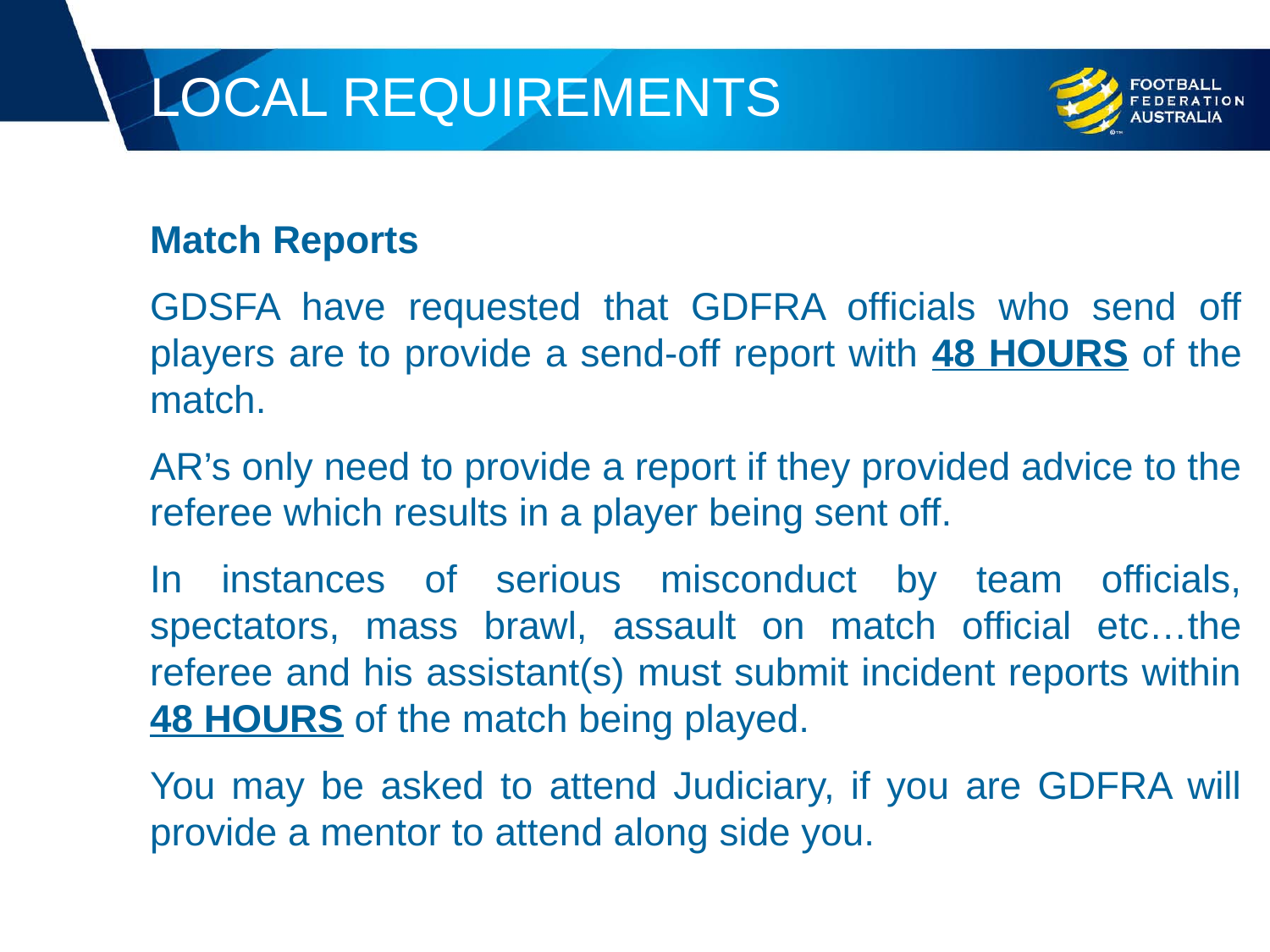

# LOCAL REQUIREMENTS
Match Reports
GDSFA have requested that GDFRA officials who send off players are to provide a send-off report with 48 HOURS of the match.
AR’s only need to provide a report if they provided advice to the referee which results in a player being sent off.
In instances of serious misconduct by team officials, spectators, mass brawl, assault on match official etc…the referee and his assistant(s) must submit incident reports within 48 HOURS of the match being played.
You may be asked to attend Judiciary, if you are GDFRA will provide a mentor to attend along side you.